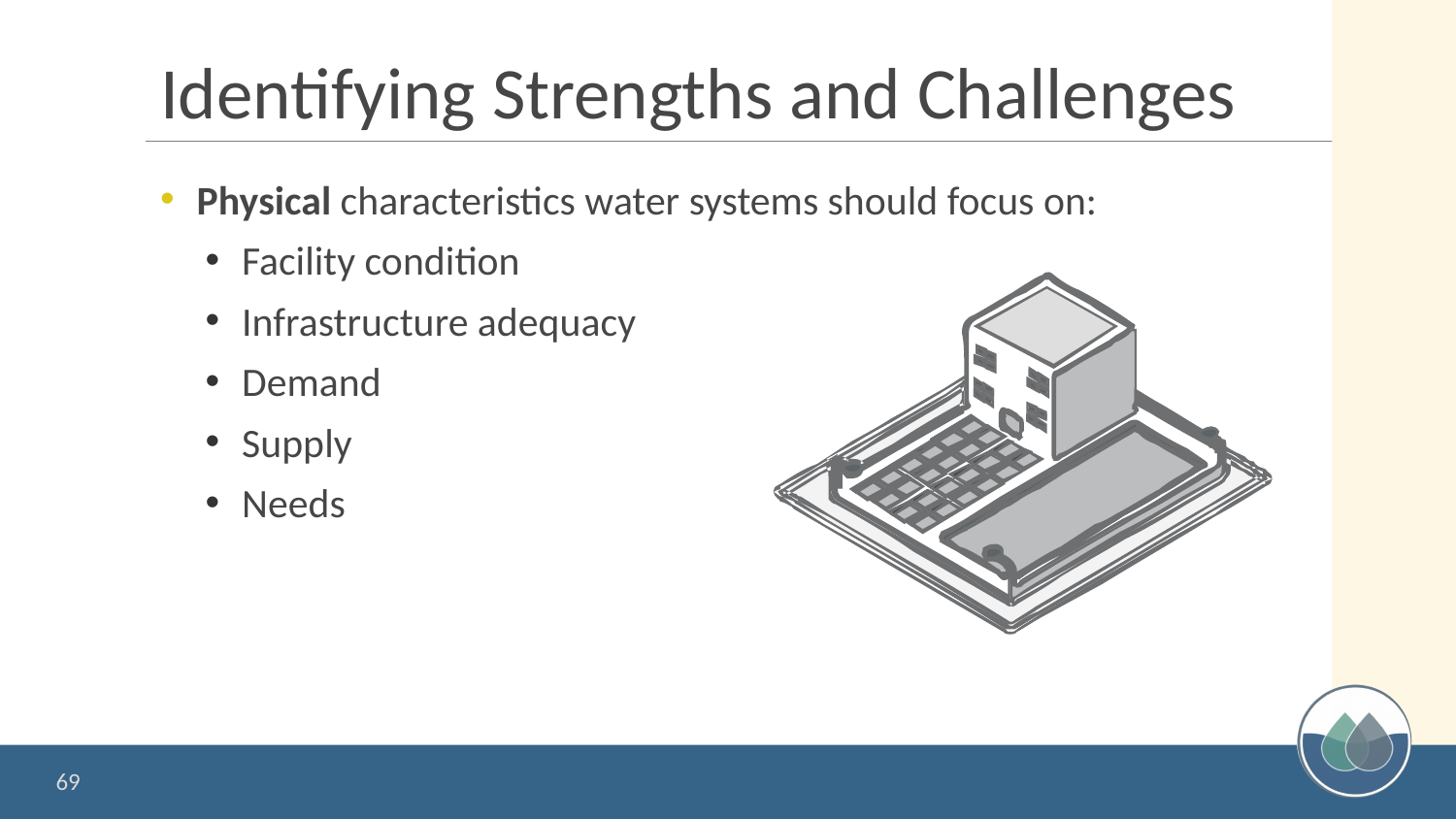

# Identifying Strengths and Challenges
Physical characteristics water systems should focus on:
Facility condition
Infrastructure adequacy
Demand
Supply
Needs

69